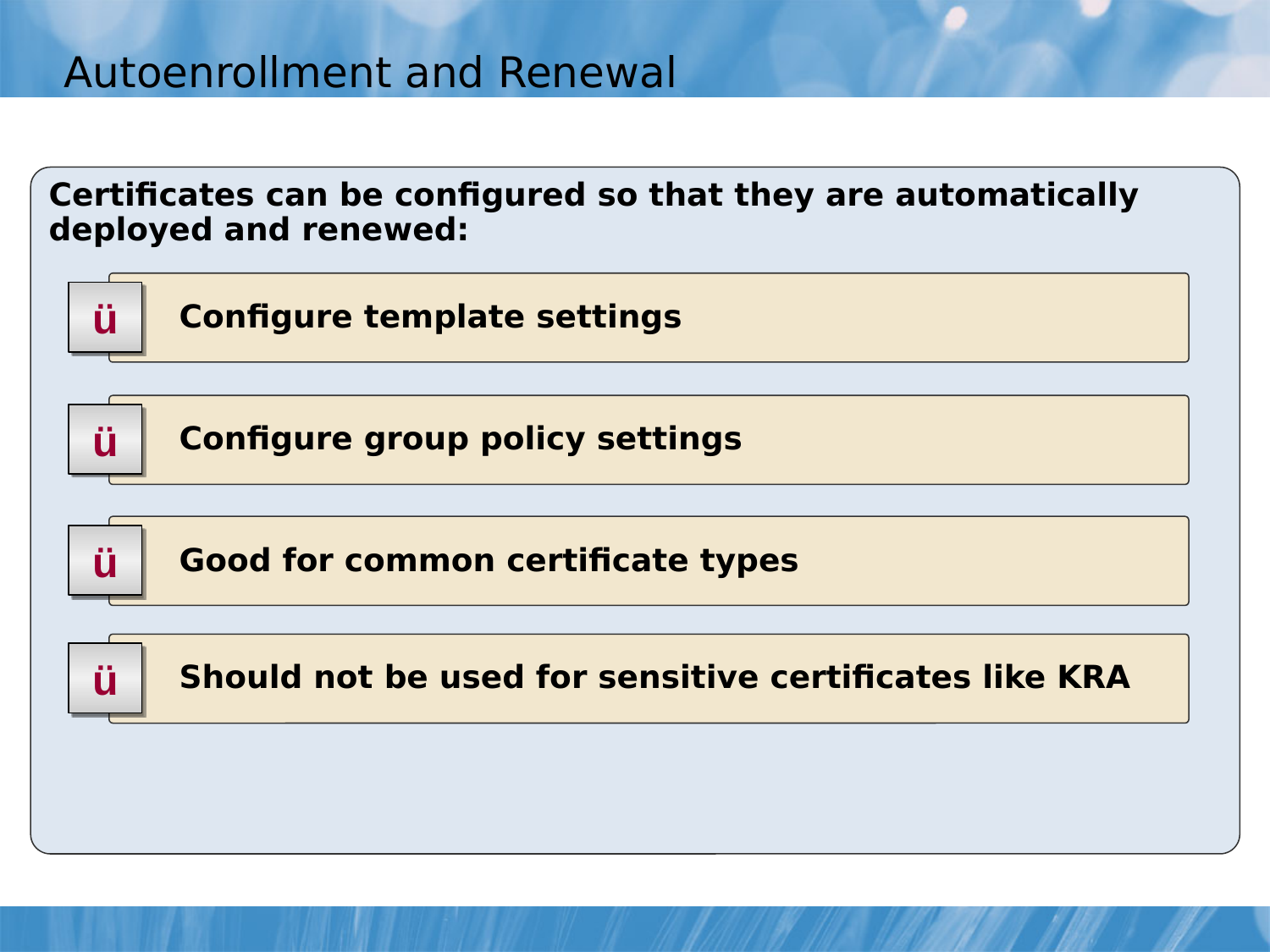

# Autoenrollment and Renewal
Certificates can be configured so that they are automatically deployed and renewed:

	   Configure template settings
ü
	   Configure group policy settings
ü
	   Good for common certificate types
ü
	   Should not be used for sensitive certificates like KRA
ü